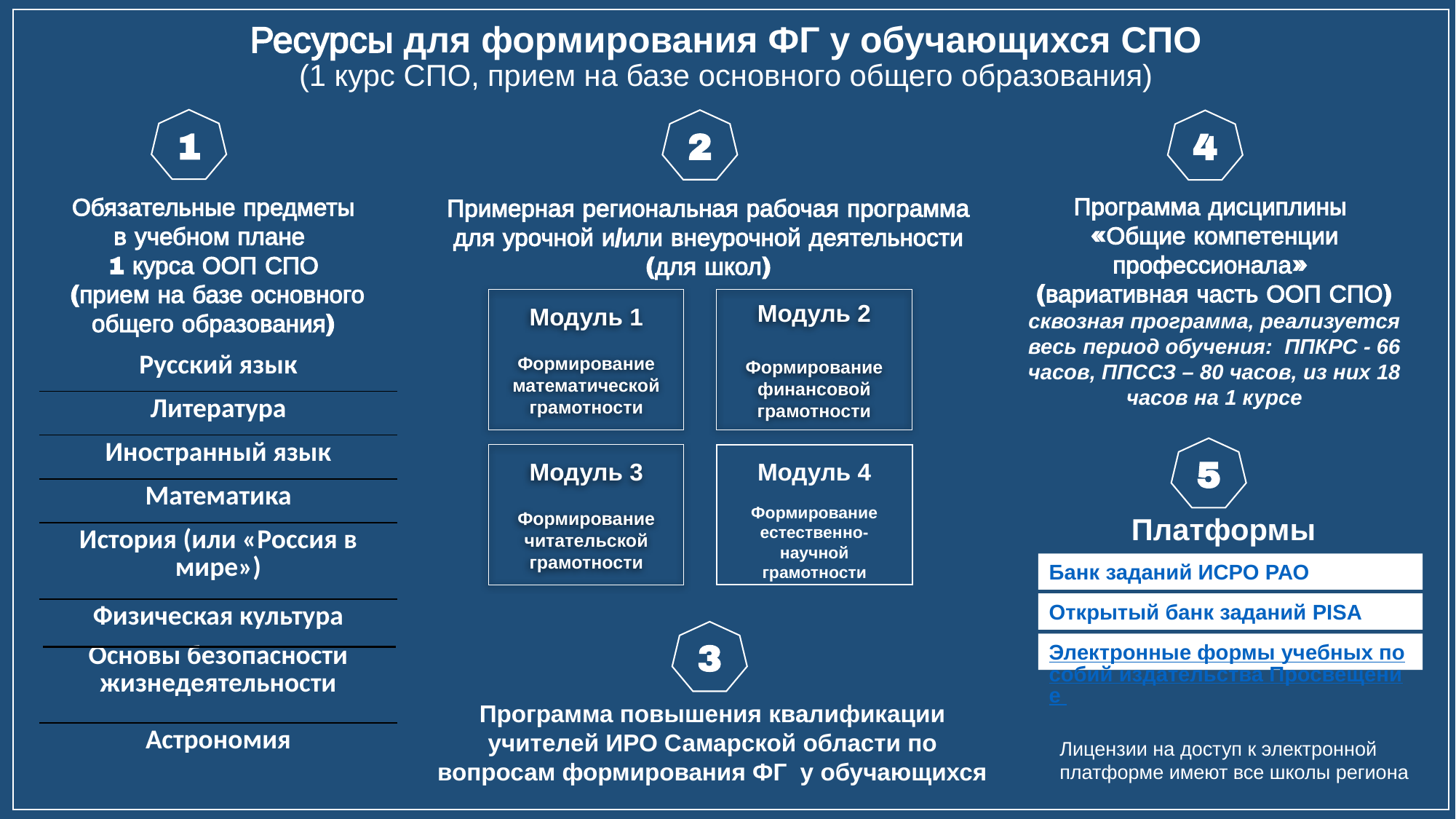

Ресурсы для формирования ФГ у обучающихся СПО
(1 курс СПО, прием на базе основного общего образования)
1
2
4
Программа дисциплины
«Общие компетенции профессионала»
(вариативная часть ООП СПО)
сквозная программа, реализуется весь период обучения:  ППКРС - 66 часов, ППССЗ – 80 часов, из них 18 часов на 1 курсе
Обязательные предметы
в учебном плане
1 курса ООП СПО
(прием на базе основного общего образования)
Примерная региональная рабочая программа для урочной и/или внеурочной деятельности (для школ)
Модуль 1
Формирование математической грамотности
Модуль 2
Формирование финансовой грамотности
Модуль 3
Формирование читательской грамотности

Модуль 4
Формирование естественно-научной грамотности
| Русский язык |
| --- |
| Литература |
| Иностранный язык |
| Математика |
| История (или «Россия в мире») |
| Физическая культура Основы безопасности жизнедеятельности |
| Астрономия |
5
Платформы
Банк заданий ИСРО РАО
Открытый банк заданий PISA
3
Электронные формы учебных пособий издательства Просвещение
Программа повышения квалификации учителей ИРО Самарской области по вопросам формирования ФГ  у обучающихся
Лицензии на доступ к электронной платформе имеют все школы региона